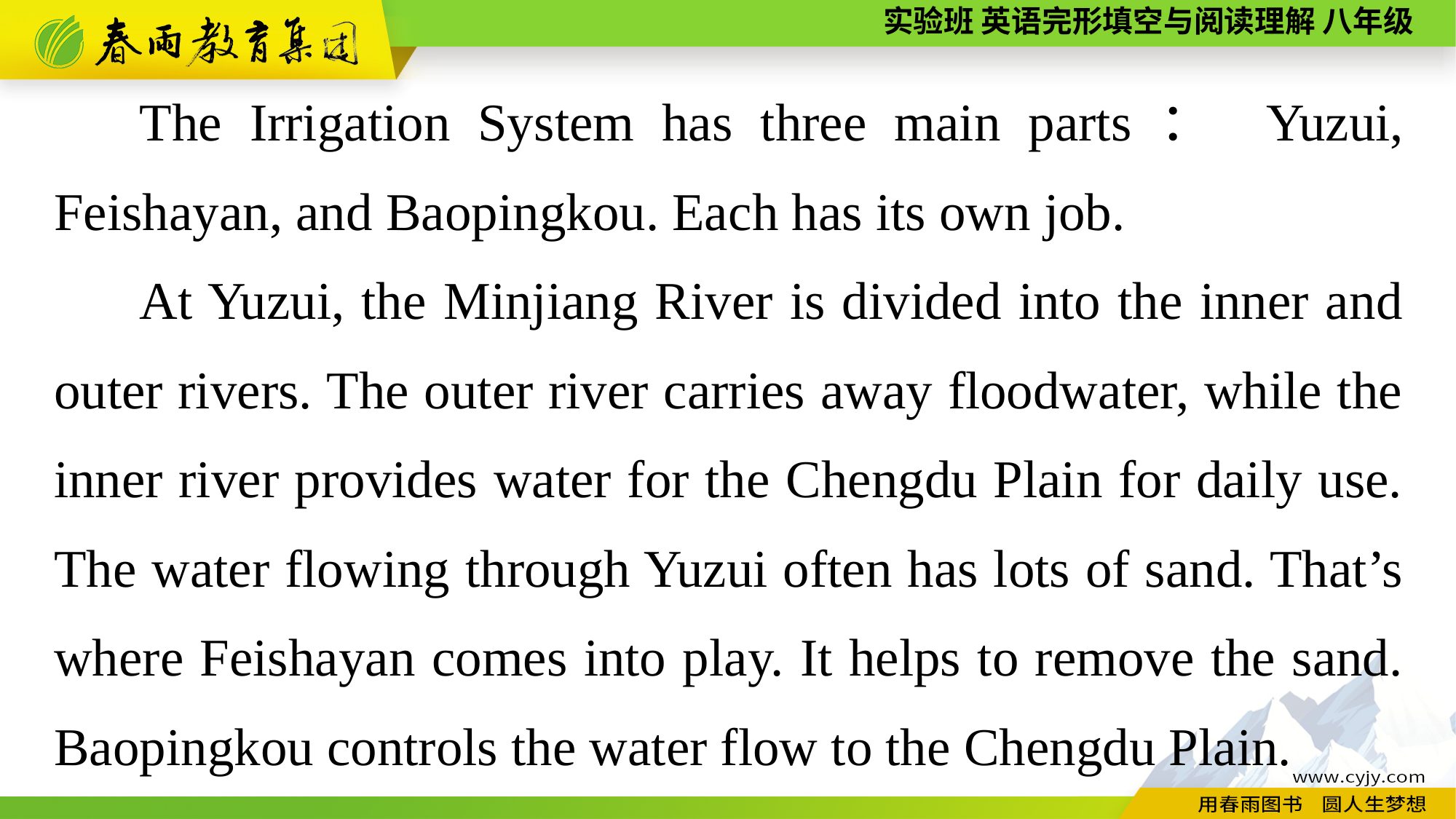

The Irrigation System has three main parts： Yuzui, Feishayan, and Baopingkou. Each has its own job.
At Yuzui, the Minjiang River is divided into the inner and outer rivers. The outer river carries away floodwater, while the inner river provides water for the Chengdu Plain for daily use. The water flowing through Yuzui often has lots of sand. That’s where Feishayan comes into play. It helps to remove the sand. Baopingkou controls the water flow to the Chengdu Plain.